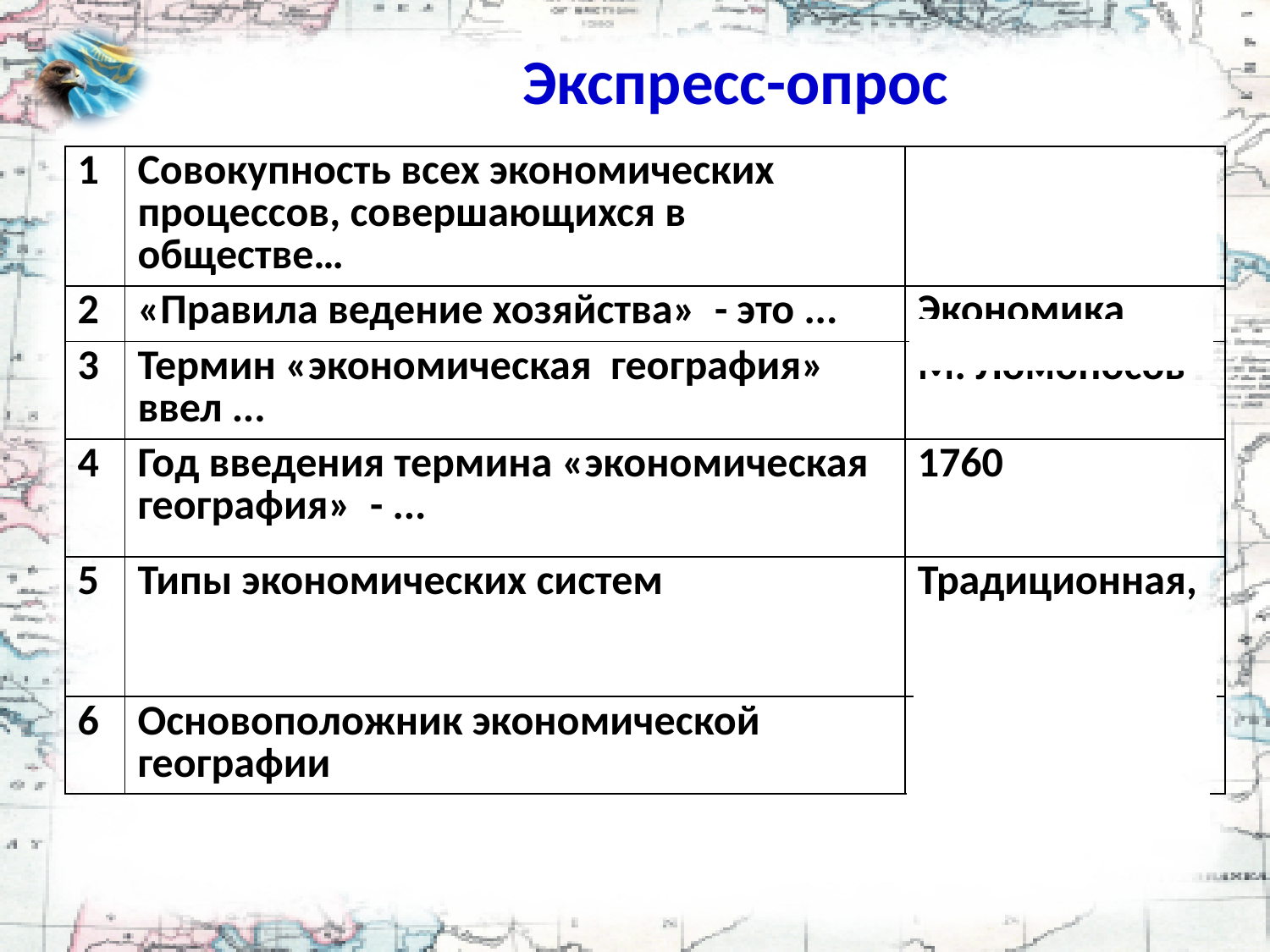

# Экспресс-опрос
| 1 | Совокупность всех экономических процессов, совершающихся в обществе… | Экономическая система |
| --- | --- | --- |
| 2 | «Правила ведение хозяйства» - это ... | Экономика |
| 3 | Термин «экономическая география» ввел ... | М. Ломоносов |
| 4 | Год введения термина «экономическая геогра­фия» - ... | 1760 |
| 5 | Типы экономических систем | Традиционная, рыночная, командная |
| 6 | Основоположник экономической географии | Н.Н. Баранский |